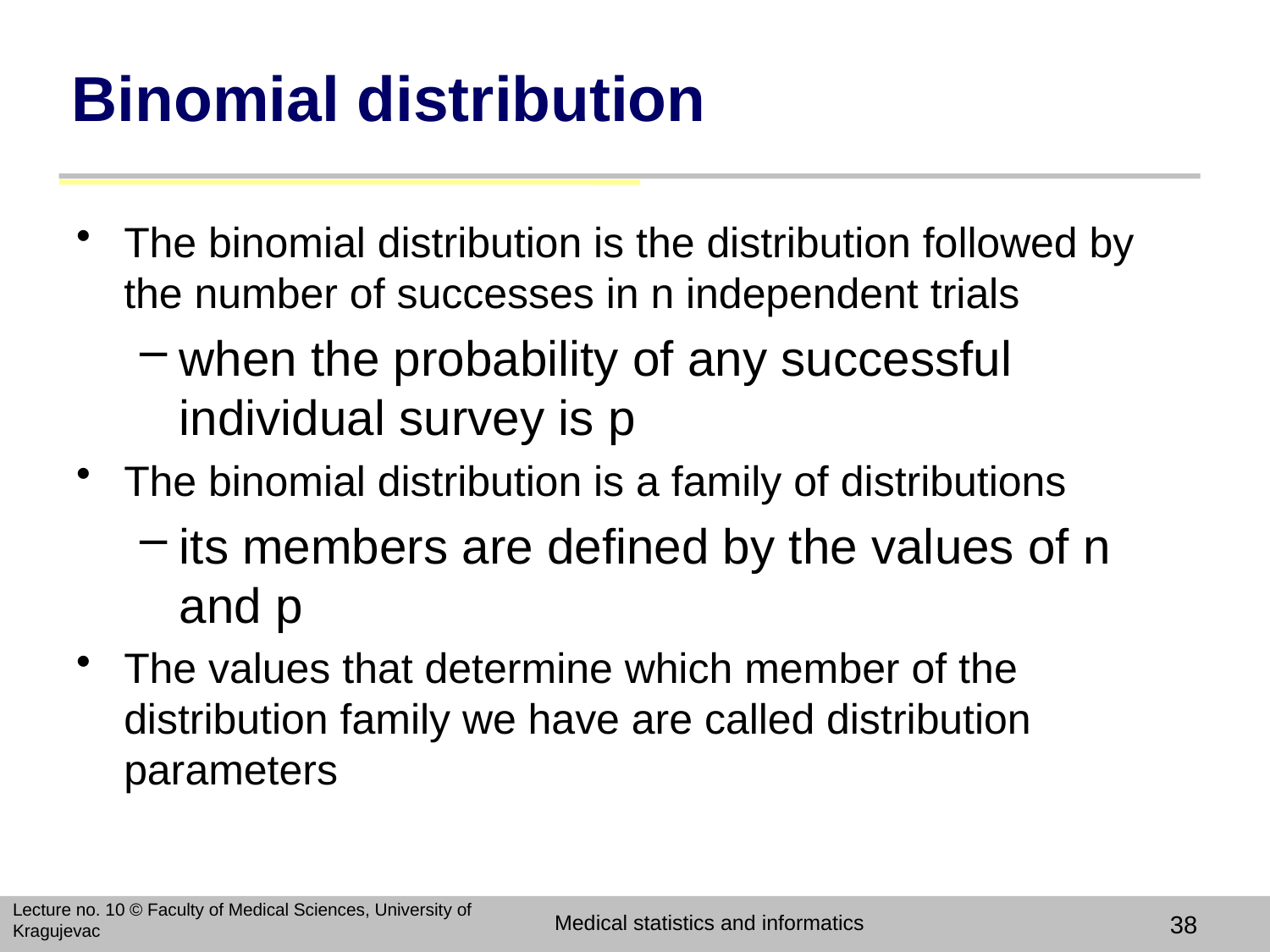

# Binomial distribution
The binomial distribution is the distribution followed by the number of successes in n independent trials
when the probability of any successful individual survey is p
The binomial distribution is a family of distributions
its members are defined by the values of n and p
The values that determine which member of the distribution family we have are called distribution parameters

Lecture no. 10 © Faculty of Medical Sciences, University of Kragujevac
Medical statistics and informatics
38